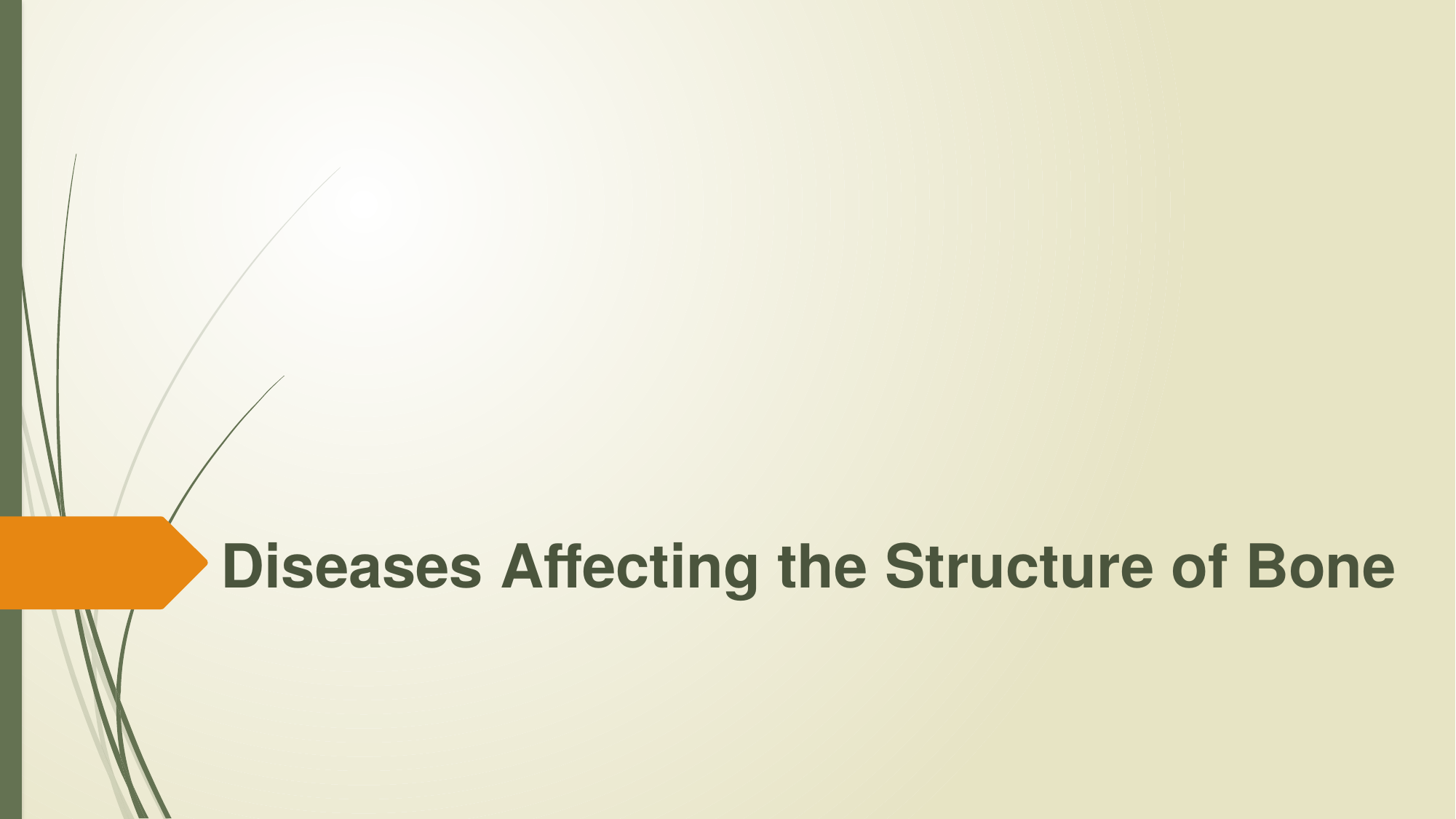

# Diseases Affecting the Structure of Bone